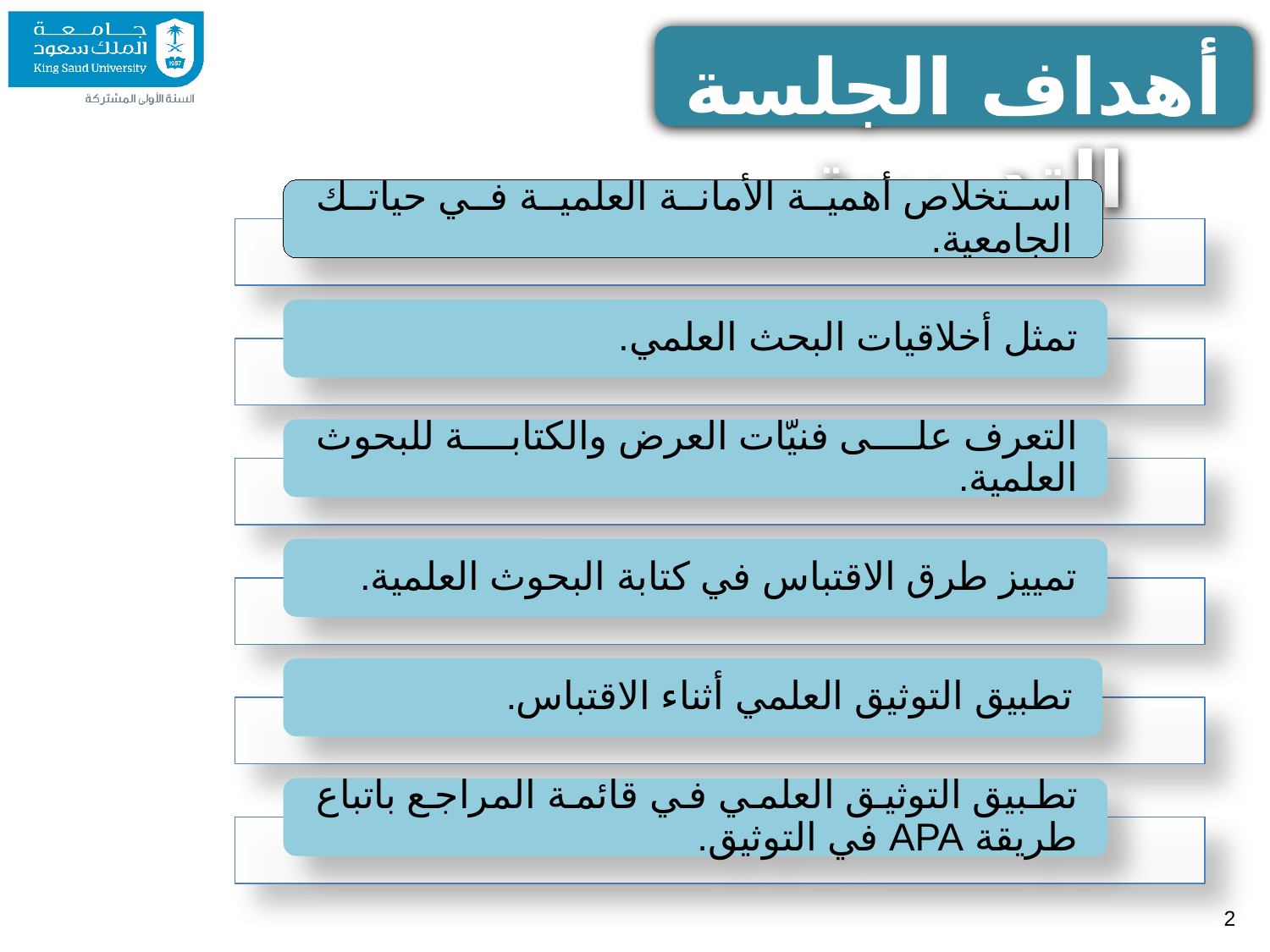

أهداف الجلسة التدريبية

استخلاص أهمية الأمانة العلمية في حياتك الجامعية.
تمثل أخلاقيات البحث العلمي.
التعرف على فنيّات العرض والكتابة للبحوث العلمية.
تمييز طرق الاقتباس في كتابة البحوث العلمية.
تطبيق التوثيق العلمي أثناء الاقتباس.
تطبيق التوثيق العلمي في قائمة المراجع باتباع طريقة APA في التوثيق.

2